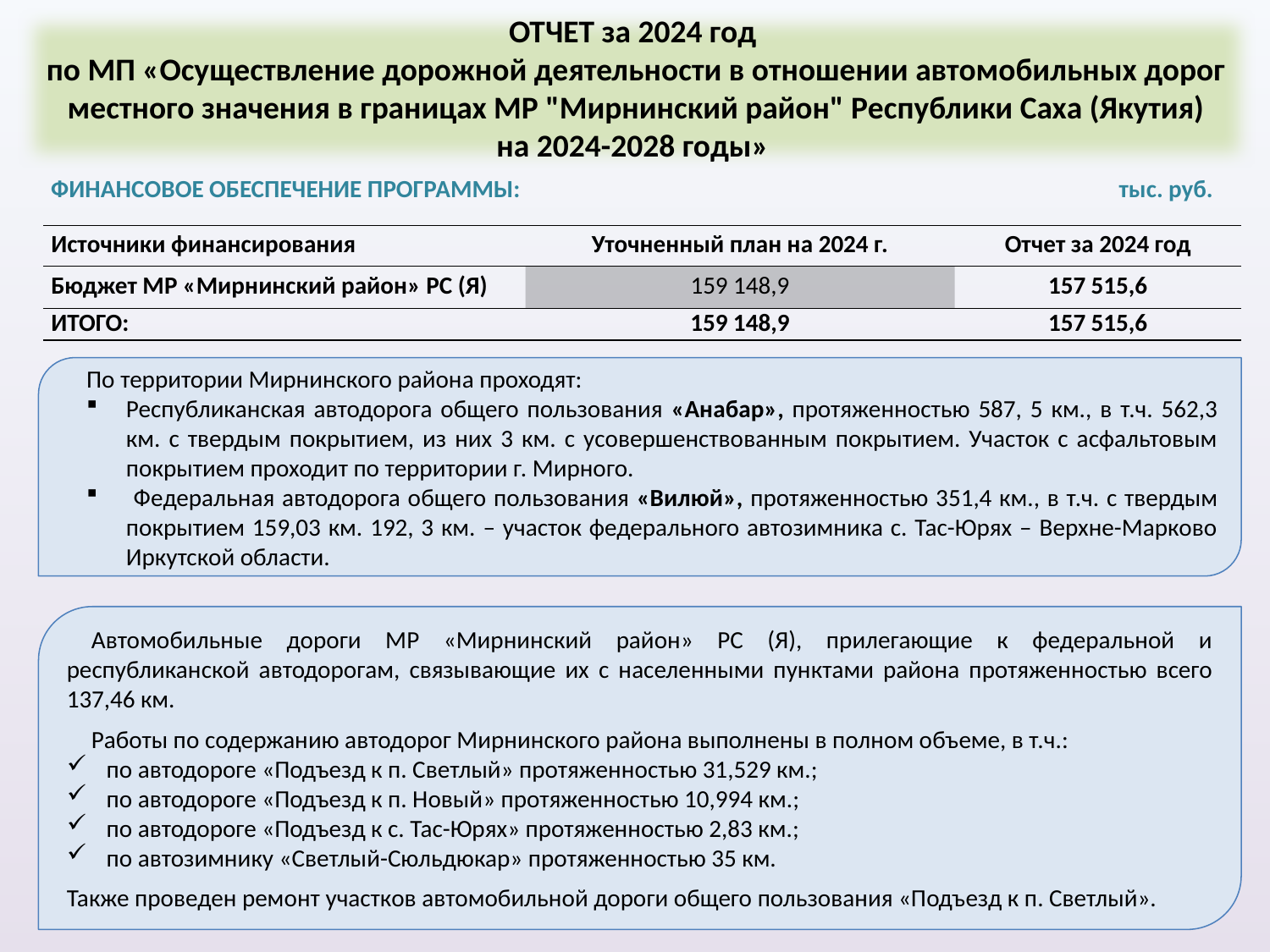

ОТЧЕТ за 2024 год
по МП «Осуществление дорожной деятельности в отношении автомобильных дорог местного значения в границах МР "Мирнинский район" Республики Саха (Якутия)
на 2024-2028 годы»
ФИНАНСОВОЕ ОБЕСПЕЧЕНИЕ ПРОГРАММЫ:                                                                                                             тыс. руб.
| Источники финансирования | Уточненный план на 2024 г. | Отчет за 2024 год |
| --- | --- | --- |
| Бюджет МР «Мирнинский район» РС (Я) | 159 148,9 | 157 515,6 |
| ИТОГО: | 159 148,9 | 157 515,6 |
По территории Мирнинского района проходят:
Республиканская автодорога общего пользования «Анабар», протяженностью 587, 5 км., в т.ч. 562,3 км. с твердым покрытием, из них 3 км. с усовершенствованным покрытием. Участок с асфальтовым покрытием проходит по территории г. Мирного.
 Федеральная автодорога общего пользования «Вилюй», протяженностью 351,4 км., в т.ч. с твердым покрытием 159,03 км. 192, 3 км. – участок федерального автозимника с. Тас-Юрях – Верхне-Марково Иркутской области.
Автомобильные дороги МР «Мирнинский район» РС (Я), прилегающие к федеральной и республиканской автодорогам, связывающие их с населенными пунктами района протяженностью всего 137,46 км.
Работы по содержанию автодорог Мирнинского района выполнены в полном объеме, в т.ч.:
по автодороге «Подъезд к п. Светлый» протяженностью 31,529 км.;
по автодороге «Подъезд к п. Новый» протяженностью 10,994 км.;
по автодороге «Подъезд к с. Тас-Юрях» протяженностью 2,83 км.;
по автозимнику «Светлый-Сюльдюкар» протяженностью 35 км.
Также проведен ремонт участков автомобильной дороги общего пользования «Подъезд к п. Светлый».